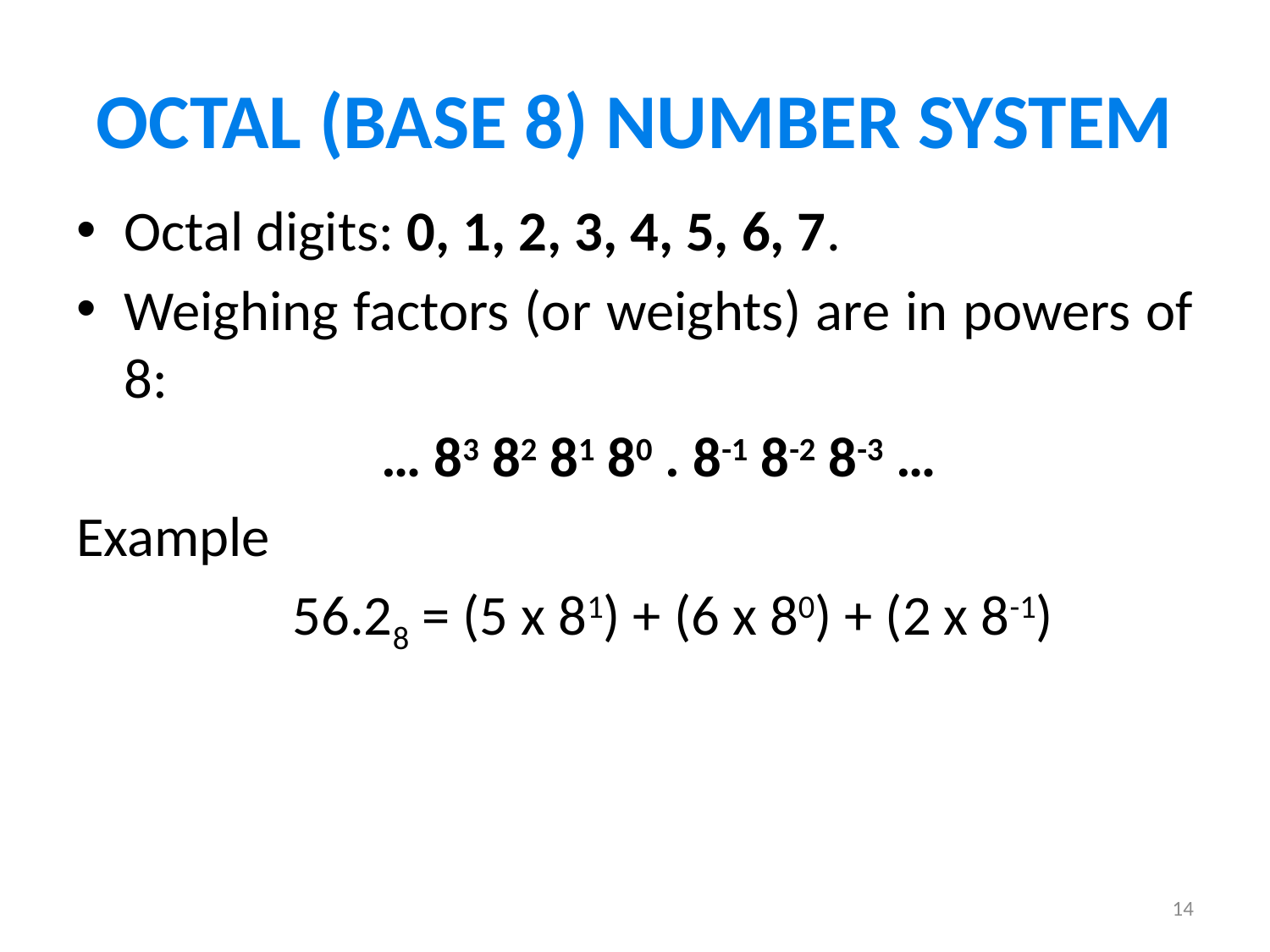

# OCTAL (BASE 8) NUMBER SYSTEM
Octal digits: 0, 1, 2, 3, 4, 5, 6, 7.
Weighing factors (or weights) are in powers of 8:
	… 83 82 81 80 . 8-1 8-2 8-3 …
Example
      56.28 = (5 x 81) + (6 x 80) + (2 x 8-1)

14